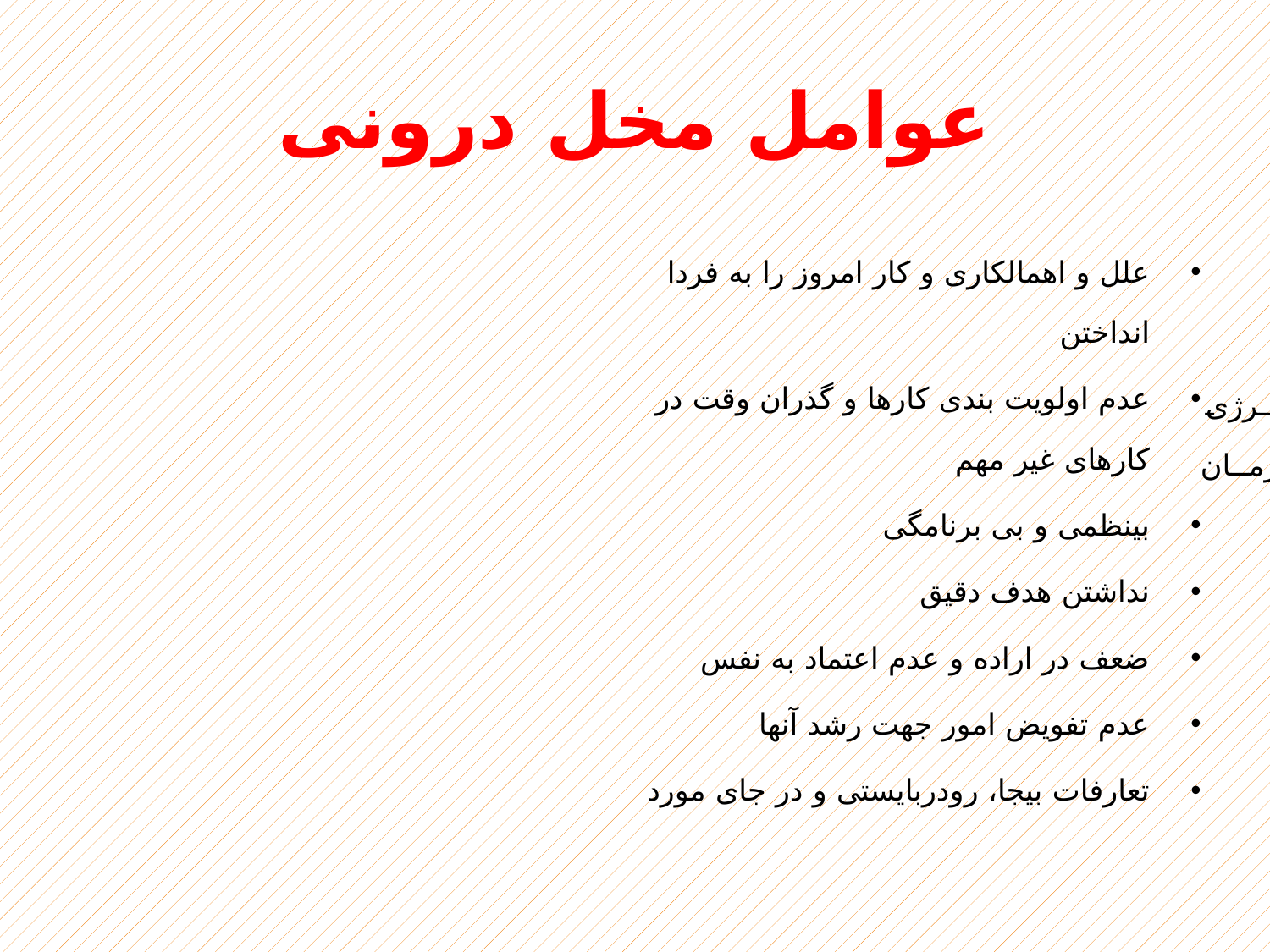

# عوامل مخل درونی
علل و اهمالکاری و کار امروز را به فردا انداختن
عدم اولویت بندی کارها و گذران وقت در کارهای غیر مهم
بینظمی و بی برنامگی
نداشتن هدف دقیق
ضعف در اراده و عدم اعتماد به نفس
عدم تفویض امور جهت رشد آنها
تعارفات بیجا، رودربایستی و در جای مورد نیاز نه نگفتن
عادات اشتباه و غلط
بی ّ توجهــی بــه آهنــگ تغییــرات انــرژی و نداشــتن اســتراحت کافــی و در زمــان
مناســب
کمالطلبی وسواسگونه
ضطراب و استرس
دوستیهای افراطی
خواب و تغذیه نامناسب